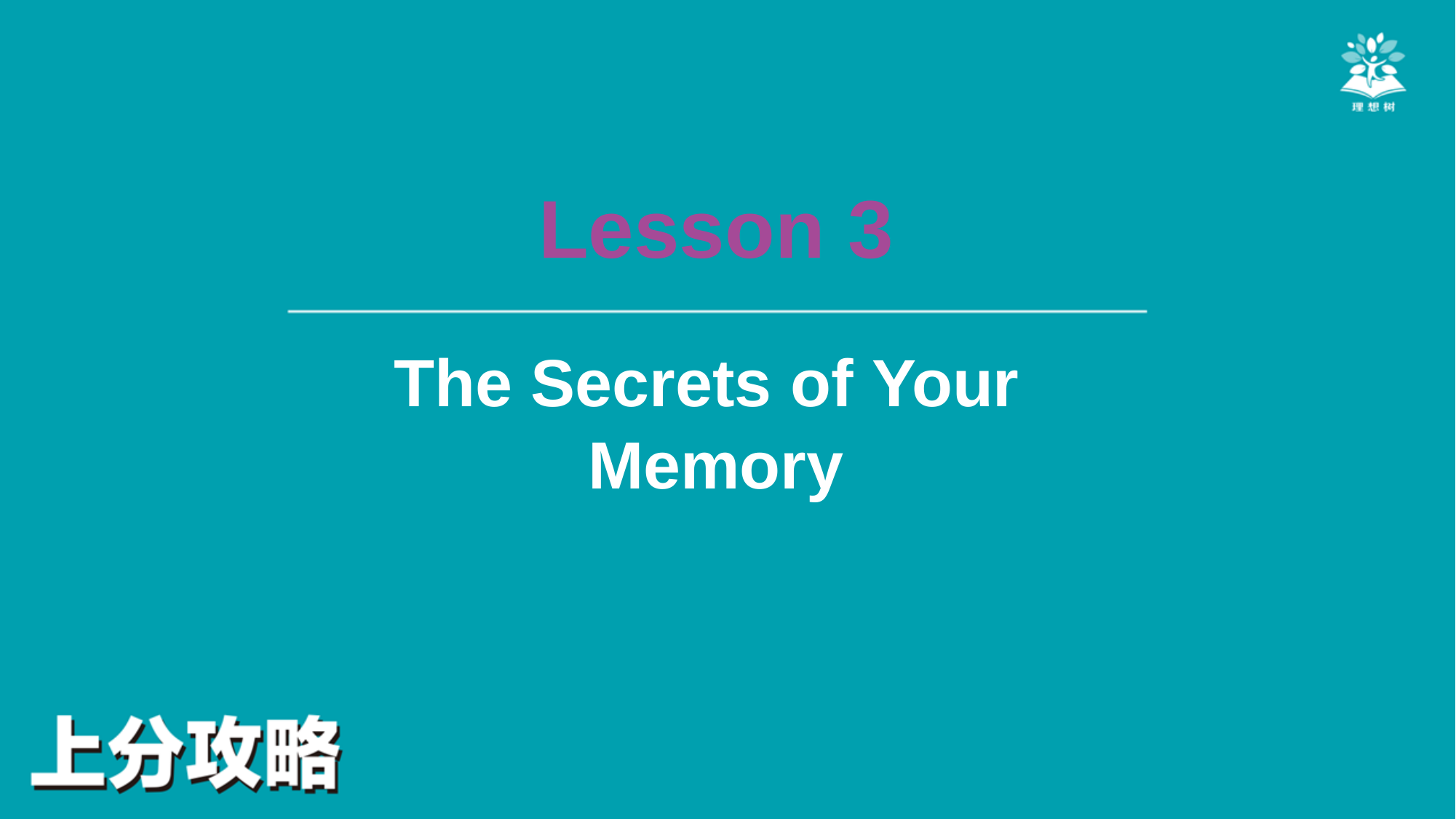

Lesson 3
The Secrets of Your
Memory